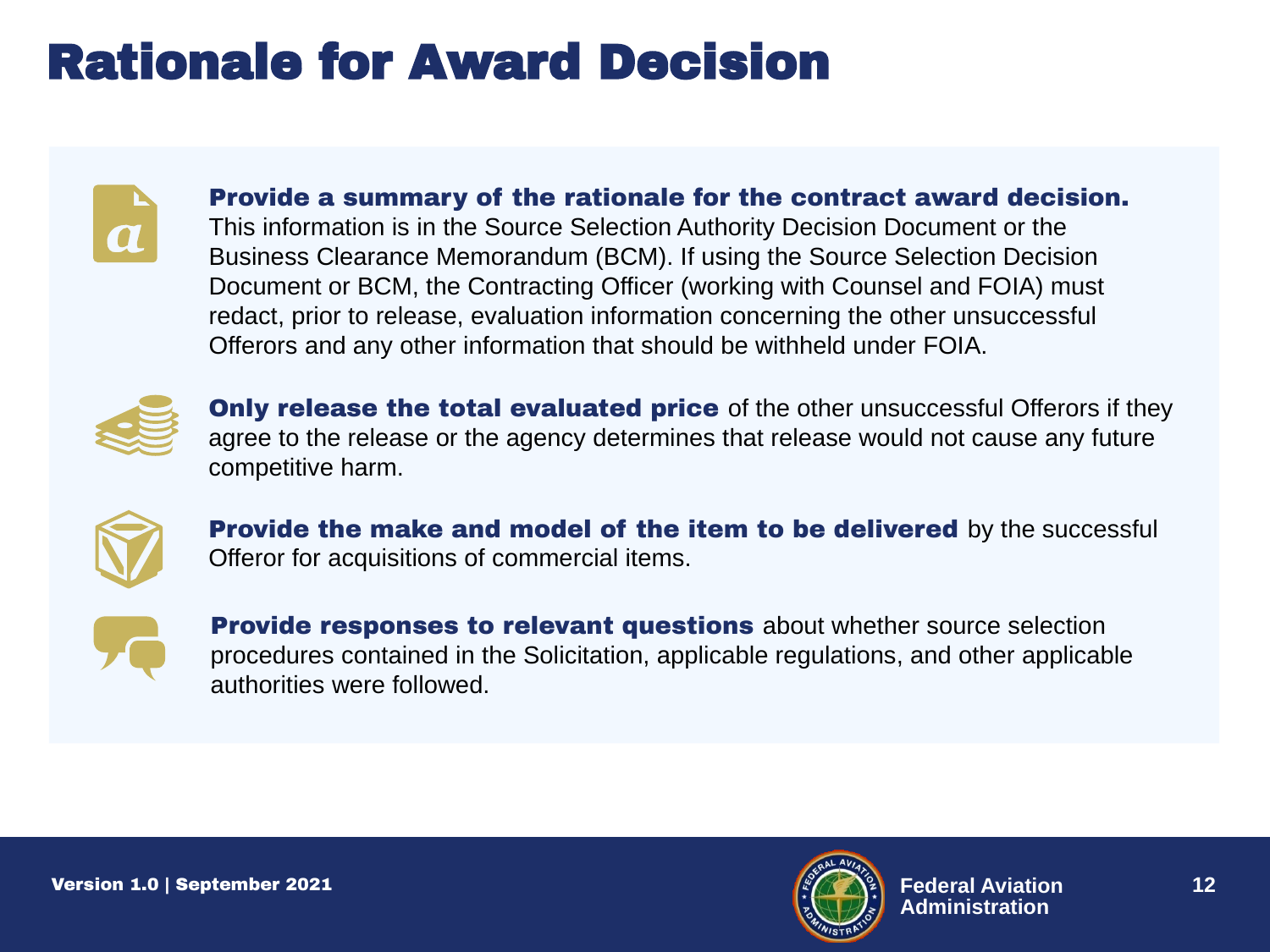

Rationale for Award Decision

Provide a summary of the rationale for the contract award decision. This information is in the Source Selection Authority Decision Document or the Business Clearance Memorandum (BCM). If using the Source Selection Decision Document or BCM, the Contracting Officer (working with Counsel and FOIA) must redact, prior to release, evaluation information concerning the other unsuccessful Offerors and any other information that should be withheld under FOIA.

Only release the total evaluated price of the other unsuccessful Offerors if they agree to the release or the agency determines that release would not cause any future competitive harm.

Provide the make and model of the item to be delivered by the successful Offeror for acquisitions of commercial items.

Provide responses to relevant questions about whether source selection procedures contained in the Solicitation, applicable regulations, and other applicable authorities were followed.

Version 1.0 | September 2021